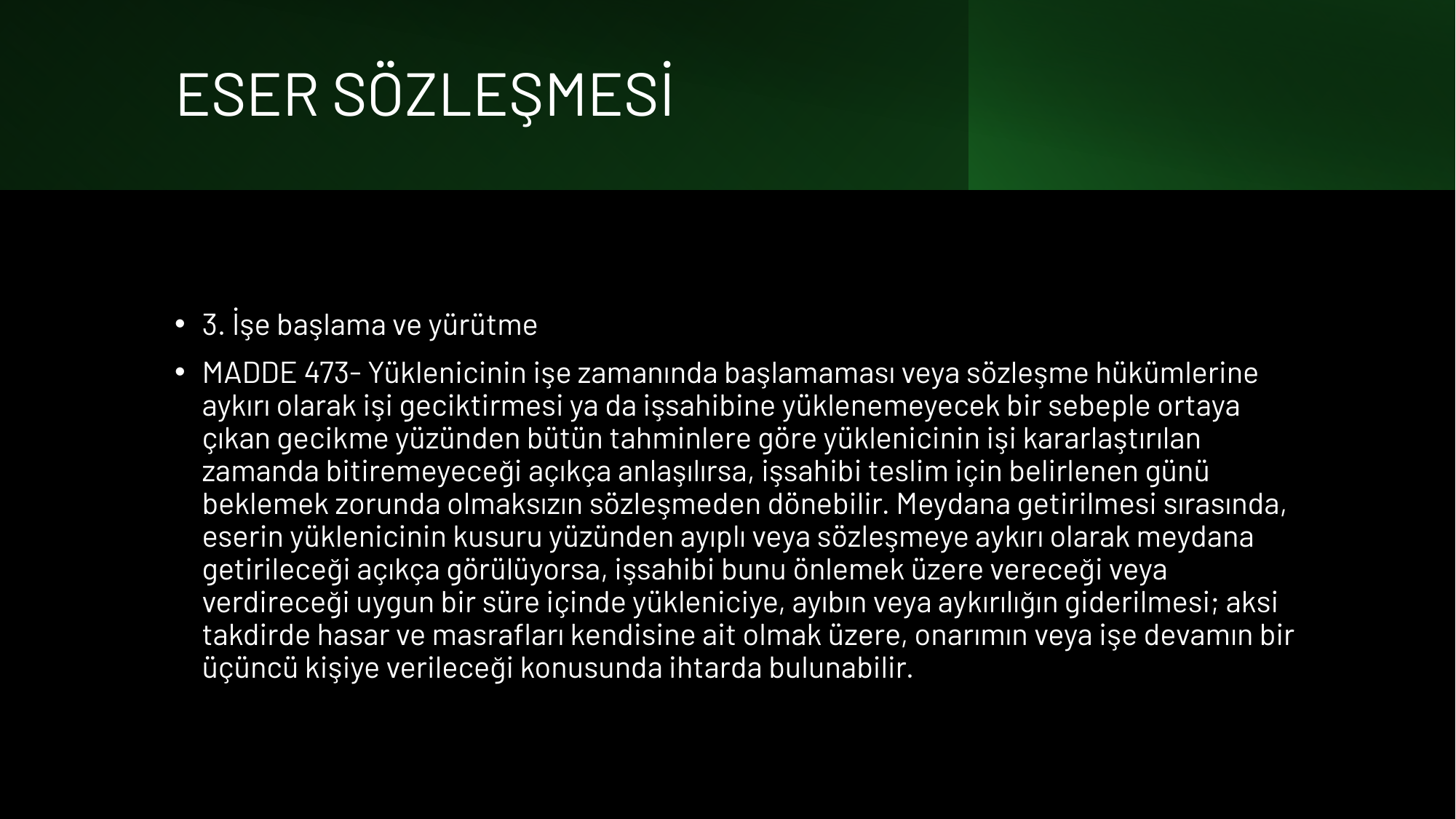

# ESER SÖZLEŞMESİ
3. İşe başlama ve yürütme
MADDE 473- Yüklenicinin işe zamanında başlamaması veya sözleşme hükümlerine aykırı olarak işi geciktirmesi ya da işsahibine yüklenemeyecek bir sebeple ortaya çıkan gecikme yüzünden bütün tahminlere göre yüklenicinin işi kararlaştırılan zamanda bitiremeyeceği açıkça anlaşılırsa, işsahibi teslim için belirlenen günü beklemek zorunda olmaksızın sözleşmeden dönebilir. Meydana getirilmesi sırasında, eserin yüklenicinin kusuru yüzünden ayıplı veya sözleşmeye aykırı olarak meydana getirileceği açıkça görülüyorsa, işsahibi bunu önlemek üzere vereceği veya verdireceği uygun bir süre içinde yükleniciye, ayıbın veya aykırılığın giderilmesi; aksi takdirde hasar ve masrafları kendisine ait olmak üzere, onarımın veya işe devamın bir üçüncü kişiye verileceği konusunda ihtarda bulunabilir.